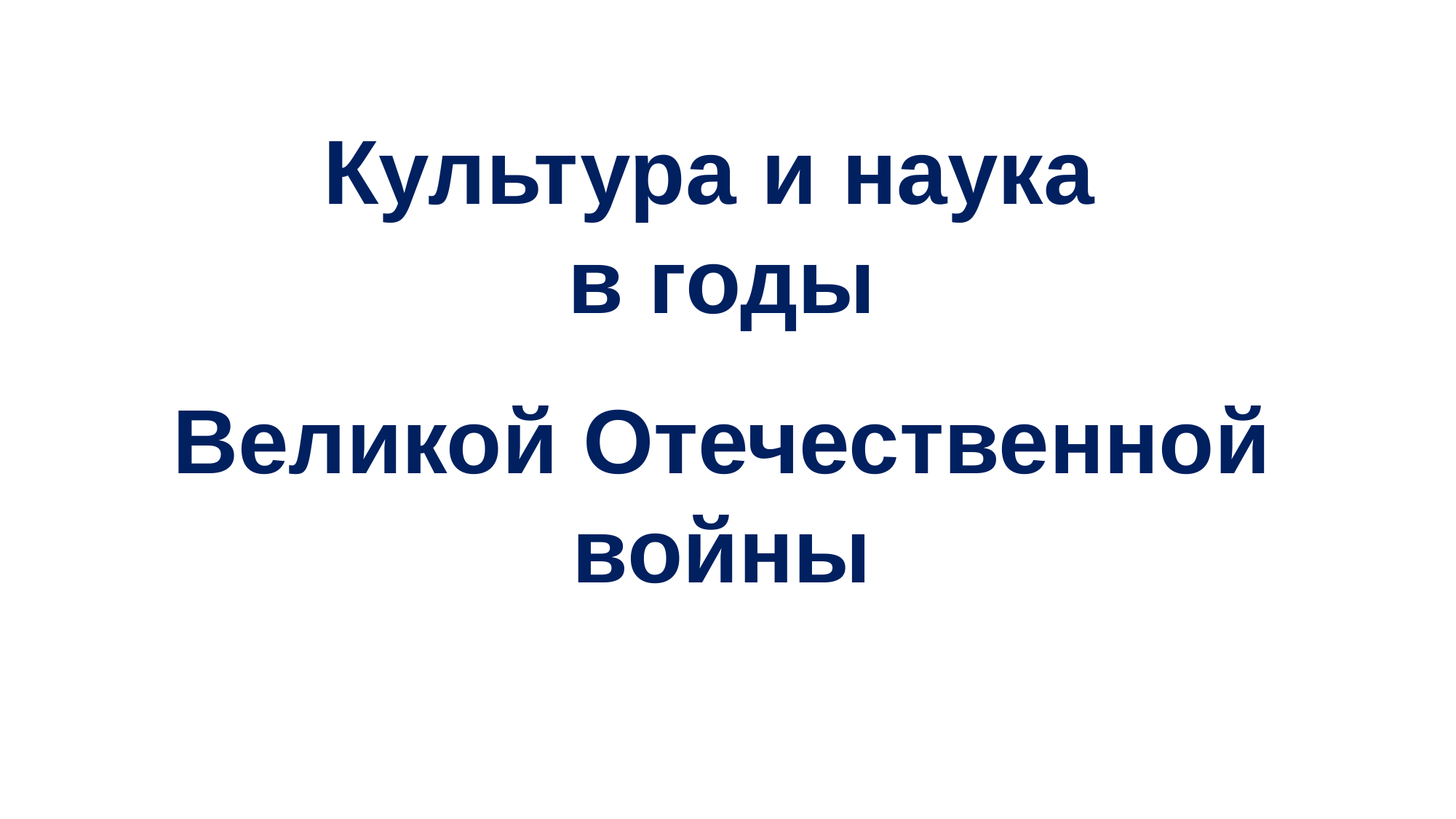

# Культура и наука в годы к Великой Отечественной войны